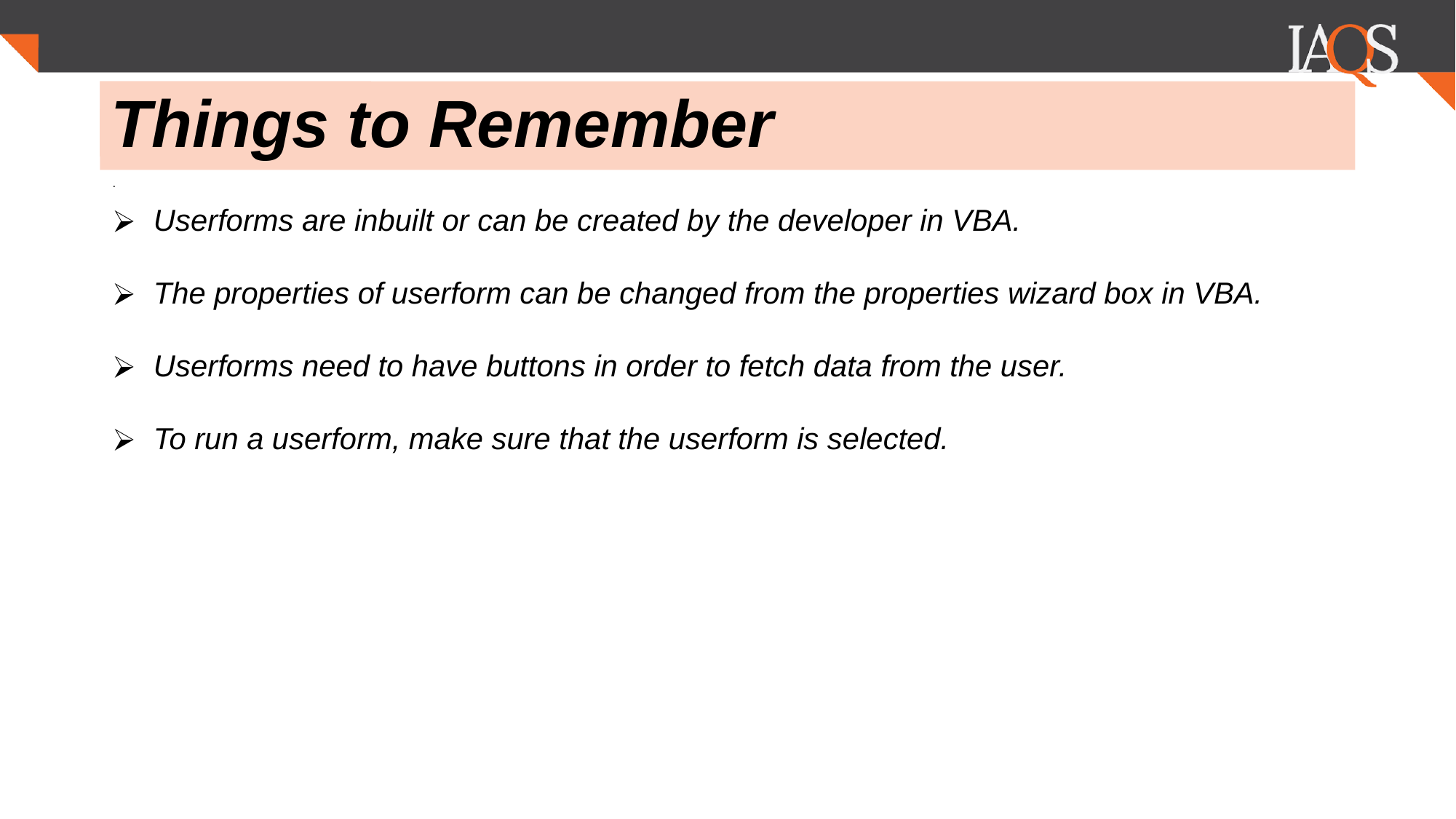

# Things to Remember

.
Userforms are inbuilt or can be created by the developer in VBA.
The properties of userform can be changed from the properties wizard box in VBA.
Userforms need to have buttons in order to fetch data from the user.
To run a userform, make sure that the userform is selected.